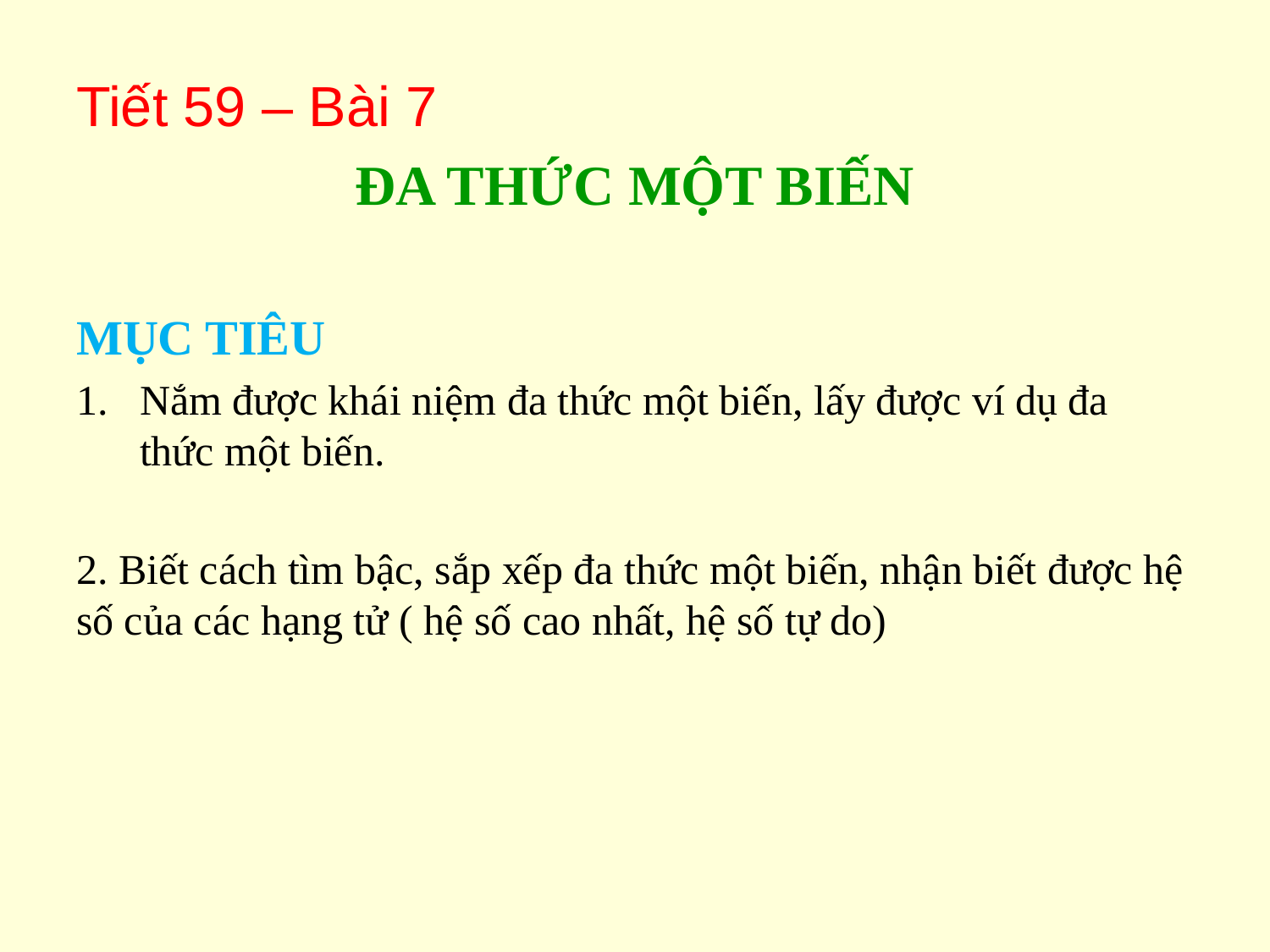

Tiết 59 – Bài 7
ĐA THỨC MỘT BIẾN

MỤC TIÊU
Nắm được khái niệm đa thức một biến, lấy được ví dụ đa thức một biến.

2. Biết cách tìm bậc, sắp xếp đa thức một biến, nhận biết được hệ số của các hạng tử ( hệ số cao nhất, hệ số tự do)